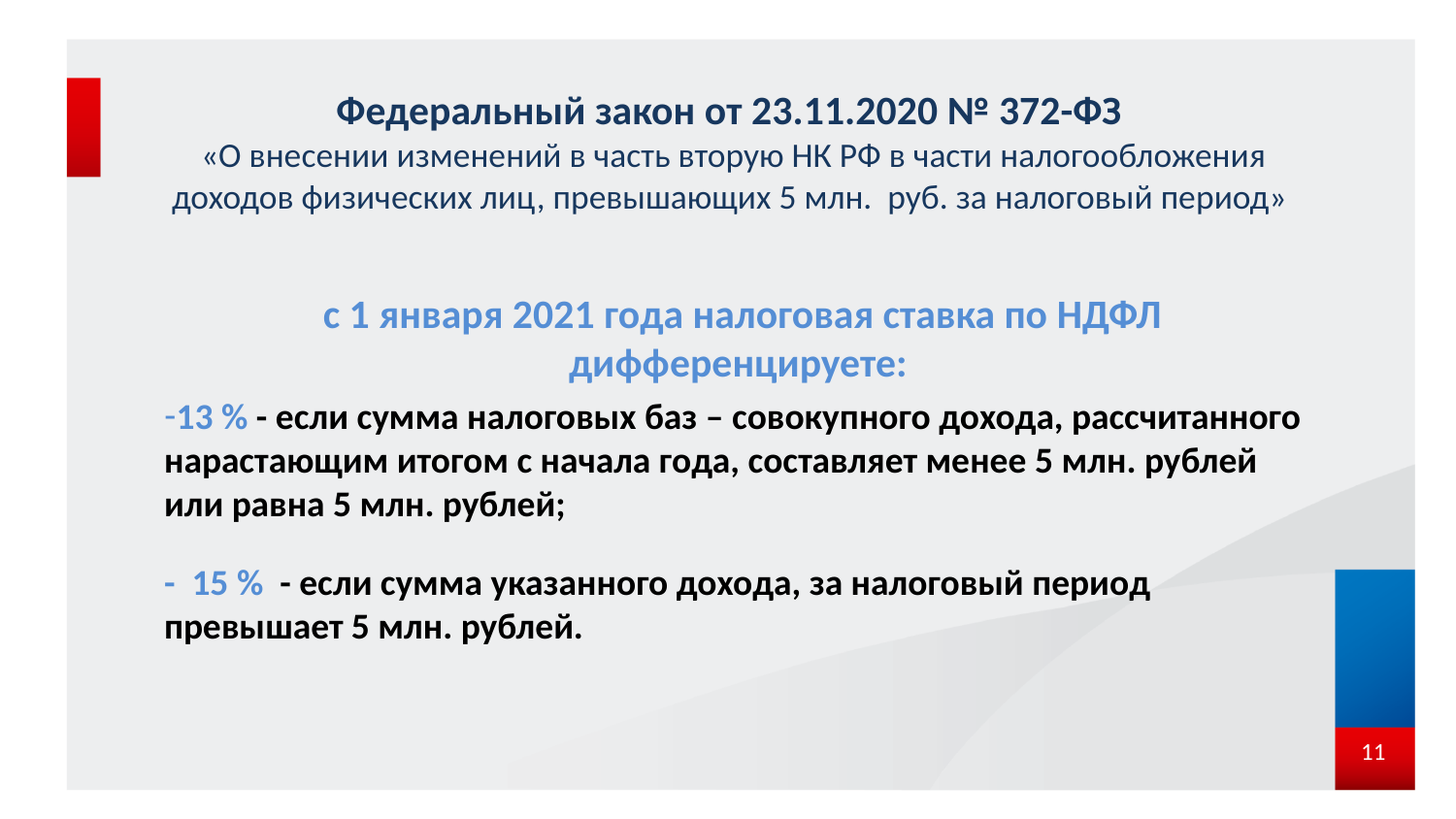

Федеральный закон от 23.11.2020 № 372-ФЗ
«О внесении изменений в часть вторую НК РФ в части налогообложения доходов физических лиц, превышающих 5 млн.  руб. за налоговый период»

с 1 января 2021 года налоговая ставка по НДФЛ дифференцируете:
13 % - если сумма налоговых баз – совокупного дохода, рассчитанного нарастающим итогом с начала года, составляет менее 5 млн. рублей или равна 5 млн. рублей;

-  15 %  - если сумма указанного дохода, за налоговый период превышает 5 млн. рублей.

11